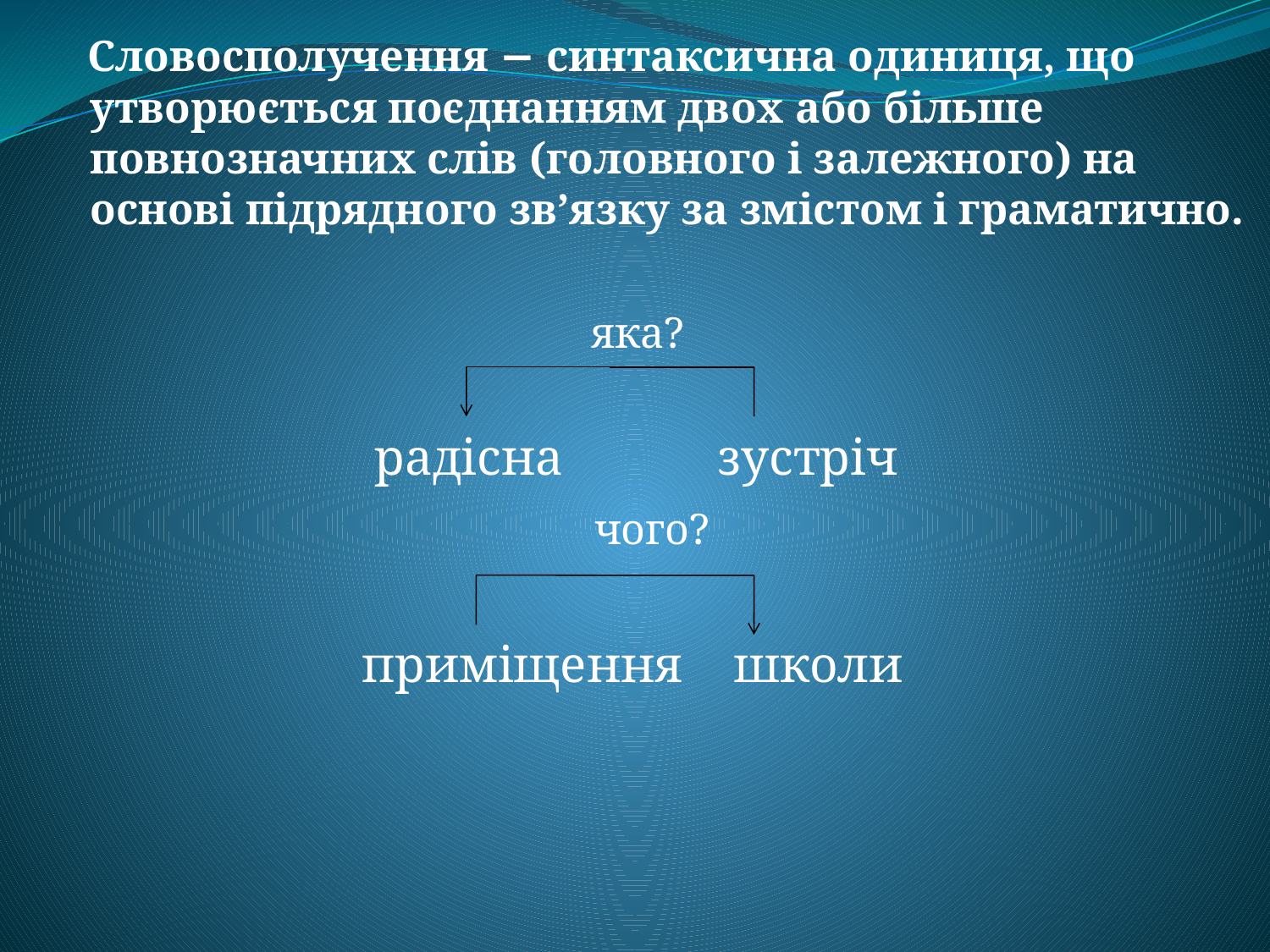

#
   Словосполучення − синтаксична одиниця, що утворюється поєднанням двох або більше повнозначних слів (головного і залежного) на основі підрядного зв’язку за змістом і граматично.

                                                 яка?

                         радісна            зустріч
                                          чого?

                        приміщення    школи